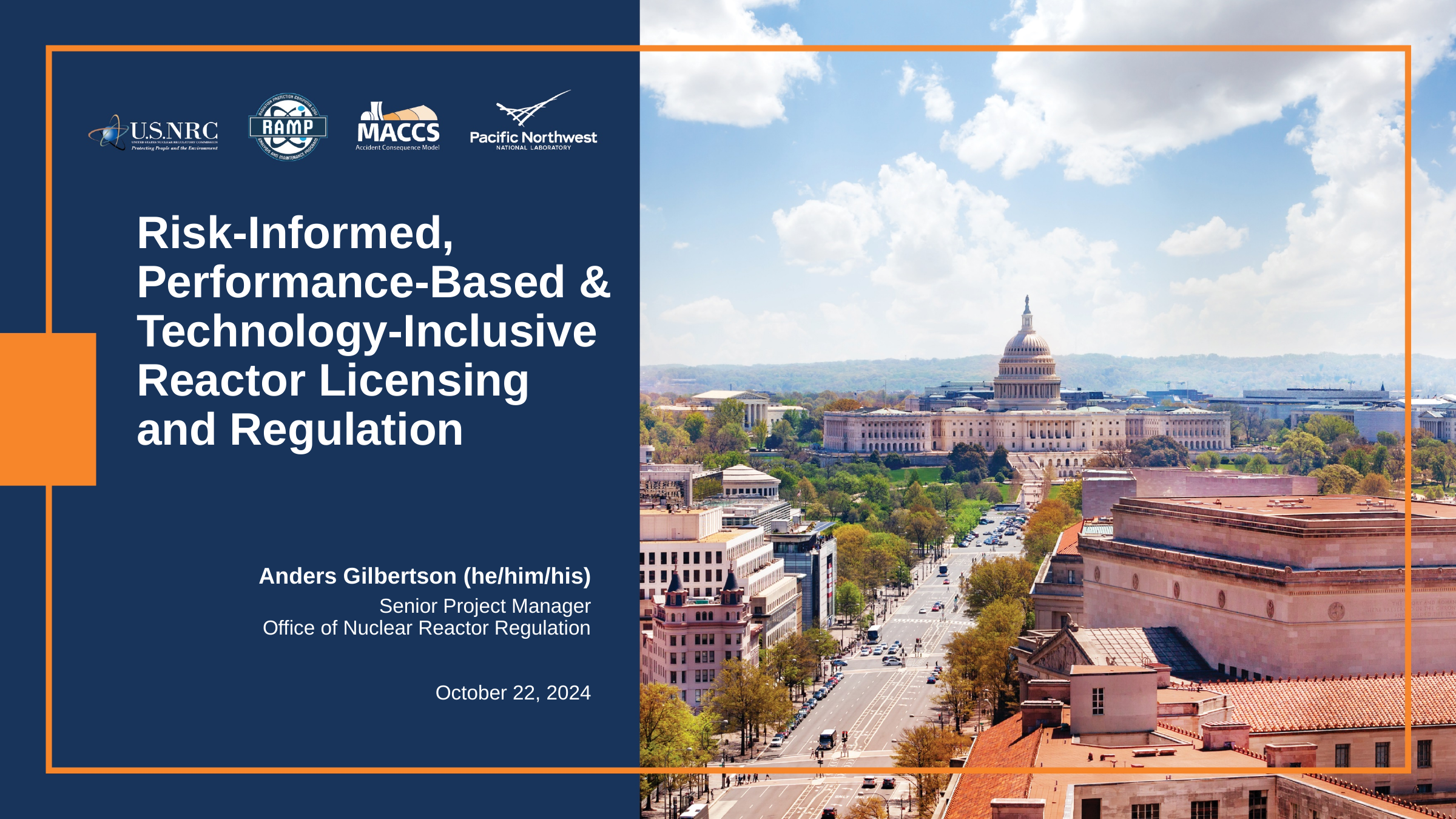

# Risk-Informed, Performance-Based & Technology-Inclusive Reactor Licensing and Regulation
Anders Gilbertson (he/him/his)
Senior Project Manager
Office of Nuclear Reactor Regulation

October 22, 2024